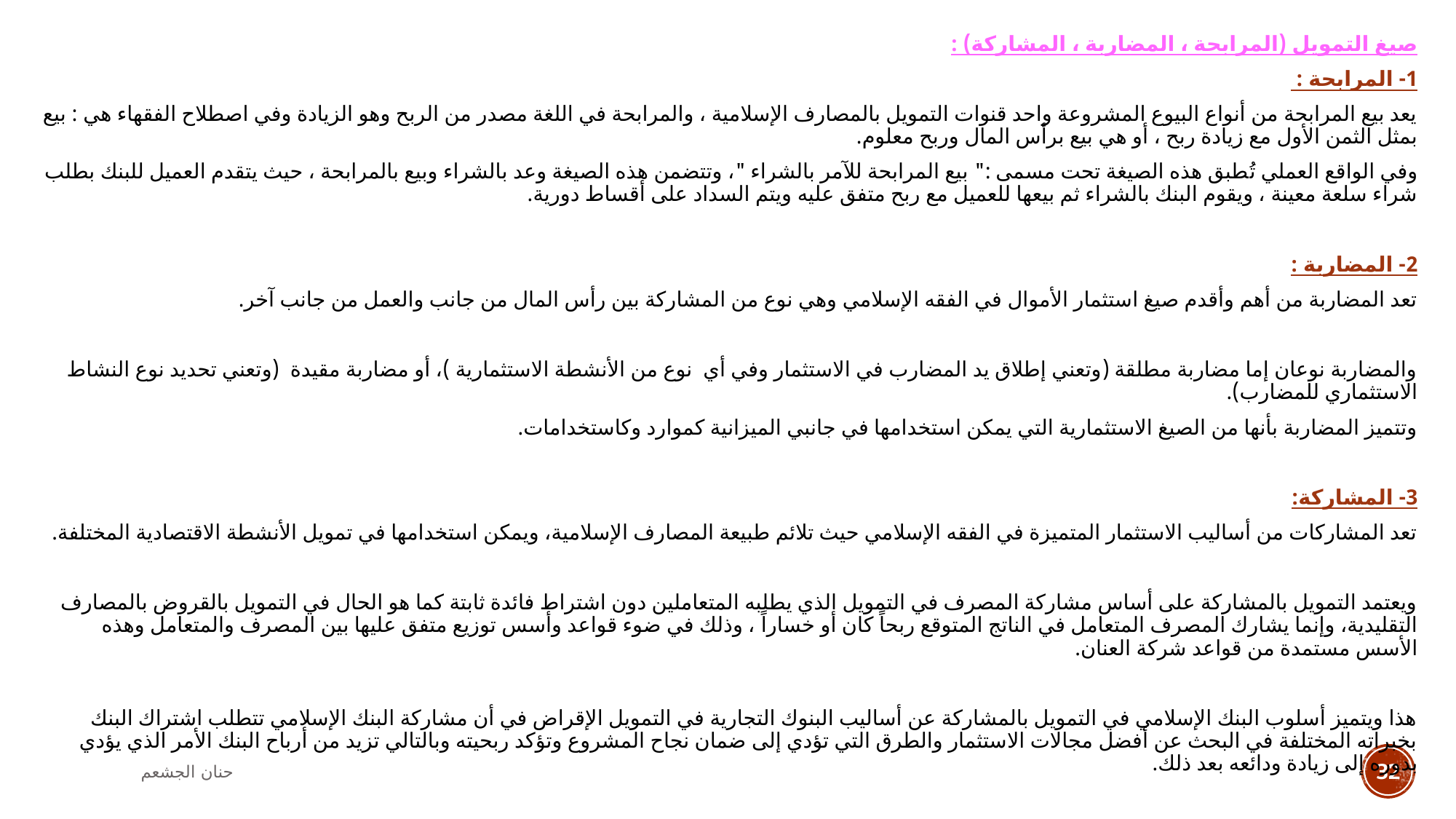

صيغ التمويل (المرابحة ، المضاربة ، المشاركة) :
1- المرابحة :
يعد بيع المرابحة من أنواع البيوع المشروعة واحد قنوات التمويل بالمصارف الإسلامية ، والمرابحة في اللغة مصدر من الربح وهو الزيادة وفي اصطلاح الفقهاء هي : بيع بمثل الثمن الأول مع زيادة ربح ، أو هي بيع برأس المال وربح معلوم.
وفي الواقع العملي تُطبق هذه الصيغة تحت مسمى :" بيع المرابحة للآمر بالشراء "، وتتضمن هذه الصيغة وعد بالشراء وبيع بالمرابحة ، حيث يتقدم العميل للبنك بطلب شراء سلعة معينة ، ويقوم البنك بالشراء ثم بيعها للعميل مع ربح متفق عليه ويتم السداد على أقساط دورية.

2- المضاربة :
تعد المضاربة من أهم وأقدم صيغ استثمار الأموال في الفقه الإسلامي وهي نوع من المشاركة بين رأس المال من جانب والعمل من جانب آخر.

والمضاربة نوعان إما مضاربة مطلقة (وتعني إطلاق يد المضارب في الاستثمار وفي أي  نوع من الأنشطة الاستثمارية )، أو مضاربة مقيدة  (وتعني تحديد نوع النشاط الاستثماري للمضارب).
وتتميز المضاربة بأنها من الصيغ الاستثمارية التي يمكن استخدامها في جانبي الميزانية كموارد وكاستخدامات.

3- المشاركة:
تعد المشاركات من أساليب الاستثمار المتميزة في الفقه الإسلامي حيث تلائم طبيعة المصارف الإسلامية، ويمكن استخدامها في تمويل الأنشطة الاقتصادية المختلفة.

ويعتمد التمويل بالمشاركة على أساس مشاركة المصرف في التمويل الذي يطلبه المتعاملين دون اشتراط فائدة ثابتة كما هو الحال في التمويل بالقروض بالمصارف التقليدية، وإنما يشارك المصرف المتعامل في الناتج المتوقع ربحاً كان أو خساراً ، وذلك في ضوء قواعد وأسس توزيع متفق عليها بين المصرف والمتعامل وهذه الأسس مستمدة من قواعد شركة العنان.

هذا ويتميز أسلوب البنك الإسلامي في التمويل بالمشاركة عن أساليب البنوك التجارية في التمويل الإقراض في أن مشاركة البنك الإسلامي تتطلب اشتراك البنك بخبراته المختلفة في البحث عن أفضل مجالات الاستثمار والطرق التي تؤدي إلى ضمان نجاح المشروع وتؤكد ربحيته وبالتالي تزيد من أرباح البنك الأمر الذي يؤدي بدوره إلى زيادة ودائعه بعد ذلك.

حنان الجشعم
32